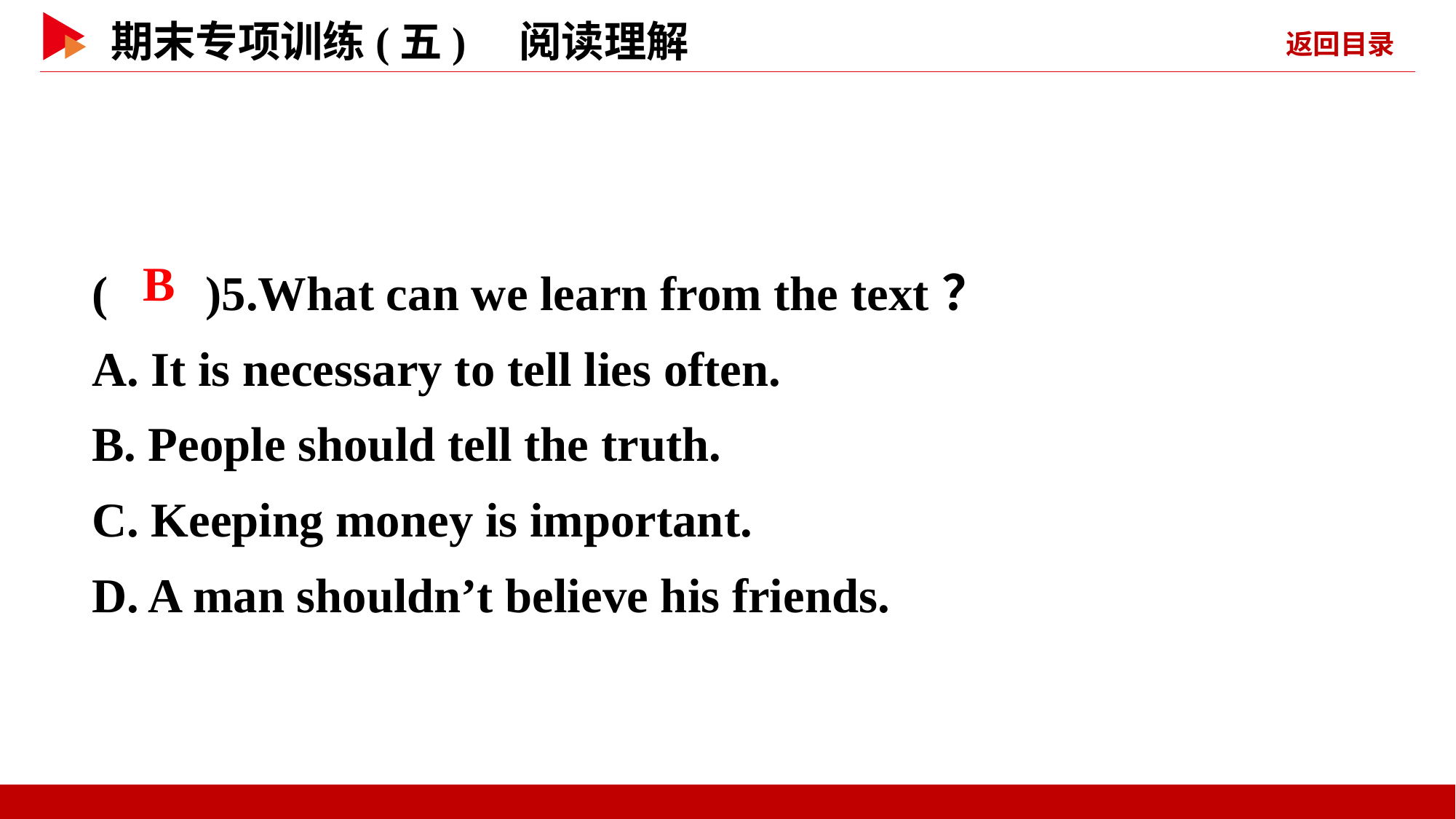

(        )5.What can we learn from the text？
A. It is necessary to tell lies often.
B. People should tell the truth.
C. Keeping money is important.
D. A man shouldn’t believe his friends.
   B